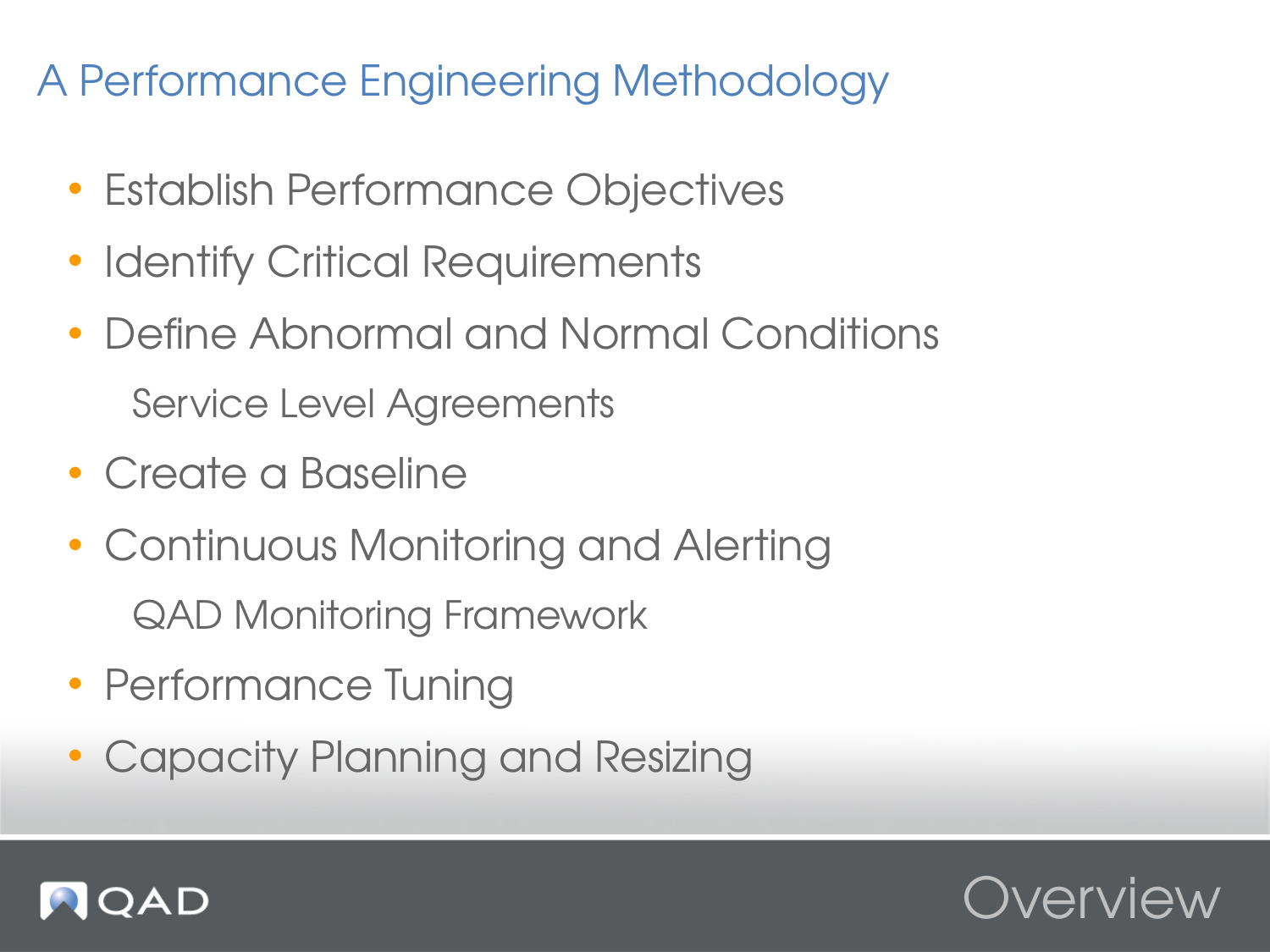

A Performance Engineering Methodology
Establish Performance Objectives
Identify Critical Requirements
Define Abnormal and Normal Conditions
Service Level Agreements
Create a Baseline
Continuous Monitoring and Alerting
QAD Monitoring Framework
Performance Tuning
Capacity Planning and Resizing
# Overview